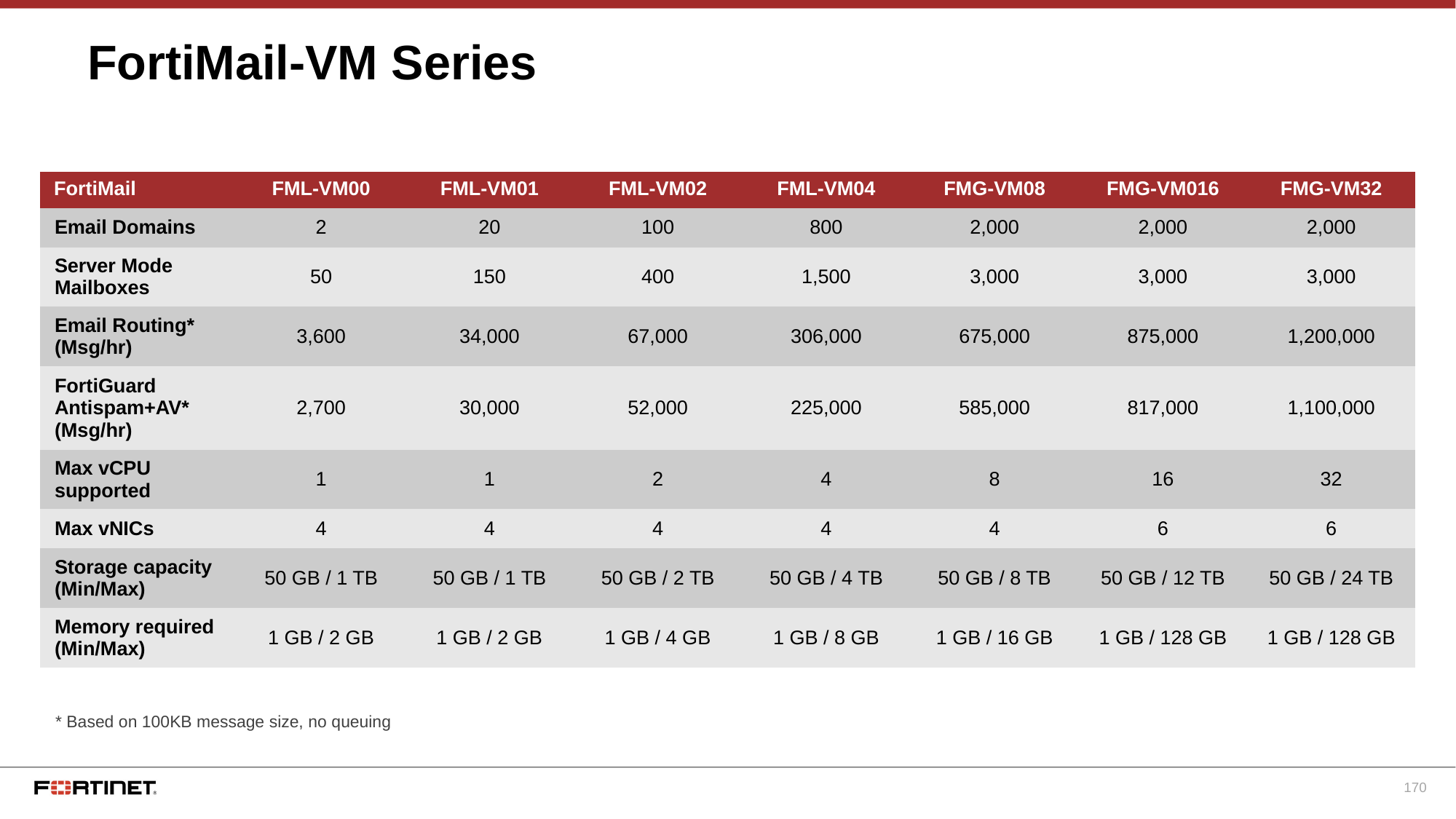

# FortiMail-VM Series
| FortiMail | FML-VM00 | FML-VM01 | FML-VM02 | FML-VM04 | FMG-VM08 | FMG-VM016 | FMG-VM32 |
| --- | --- | --- | --- | --- | --- | --- | --- |
| Email Domains | 2 | 20 | 100 | 800 | 2,000 | 2,000 | 2,000 |
| Server Mode Mailboxes | 50 | 150 | 400 | 1,500 | 3,000 | 3,000 | 3,000 |
| Email Routing\* (Msg/hr) | 3,600 | 34,000 | 67,000 | 306,000 | 675,000 | 875,000 | 1,200,000 |
| FortiGuard Antispam+AV\* (Msg/hr) | 2,700 | 30,000 | 52,000 | 225,000 | 585,000 | 817,000 | 1,100,000 |
| Max vCPU supported | 1 | 1 | 2 | 4 | 8 | 16 | 32 |
| Max vNICs | 4 | 4 | 4 | 4 | 4 | 6 | 6 |
| Storage capacity (Min/Max) | 50 GB / 1 TB | 50 GB / 1 TB | 50 GB / 2 TB | 50 GB / 4 TB | 50 GB / 8 TB | 50 GB / 12 TB | 50 GB / 24 TB |
| Memory required (Min/Max) | 1 GB / 2 GB | 1 GB / 2 GB | 1 GB / 4 GB | 1 GB / 8 GB | 1 GB / 16 GB | 1 GB / 128 GB | 1 GB / 128 GB |
* Based on 100KB message size, no queuing